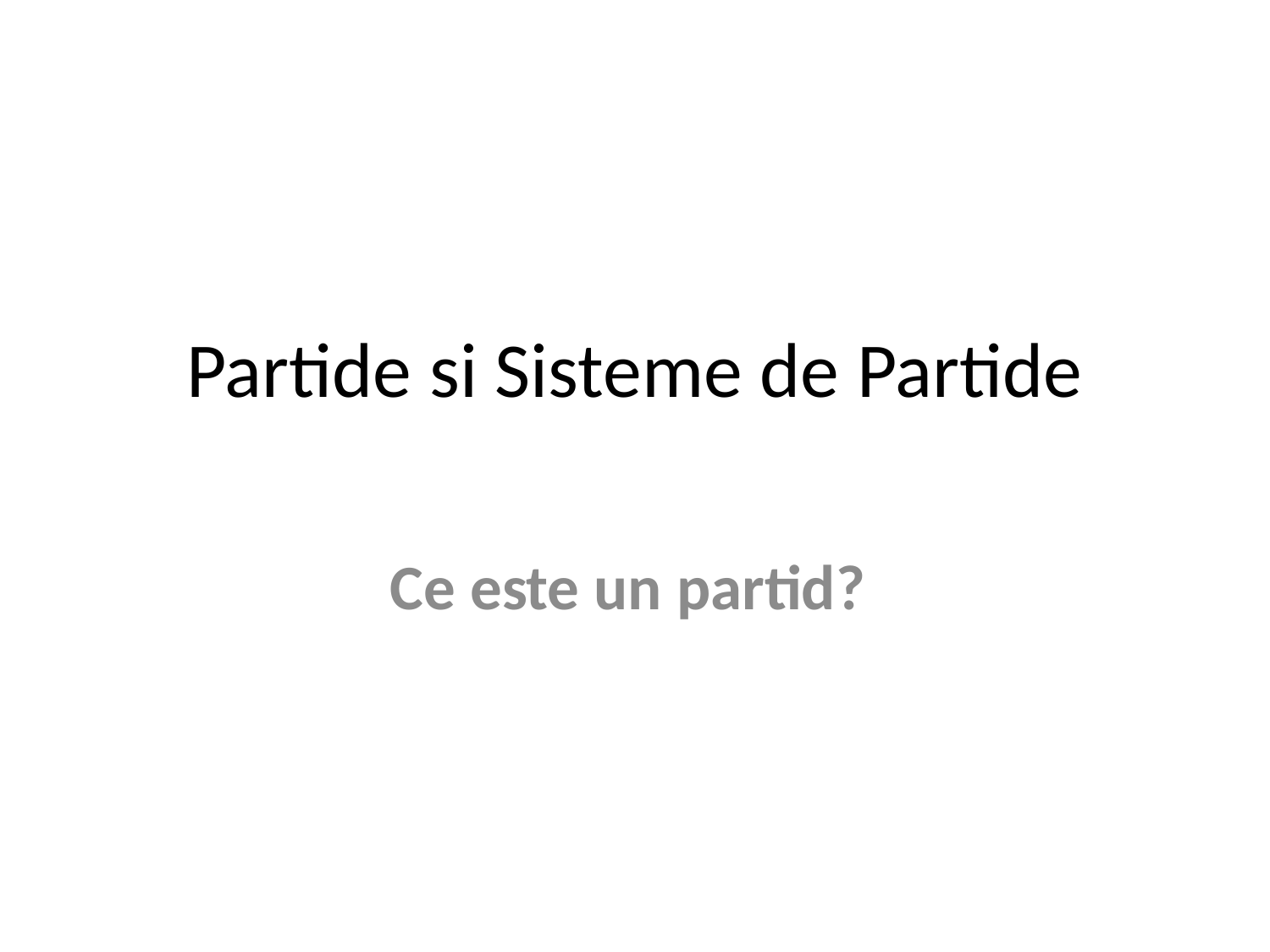

# Partide si Sisteme de Partide
Ce este un partid?